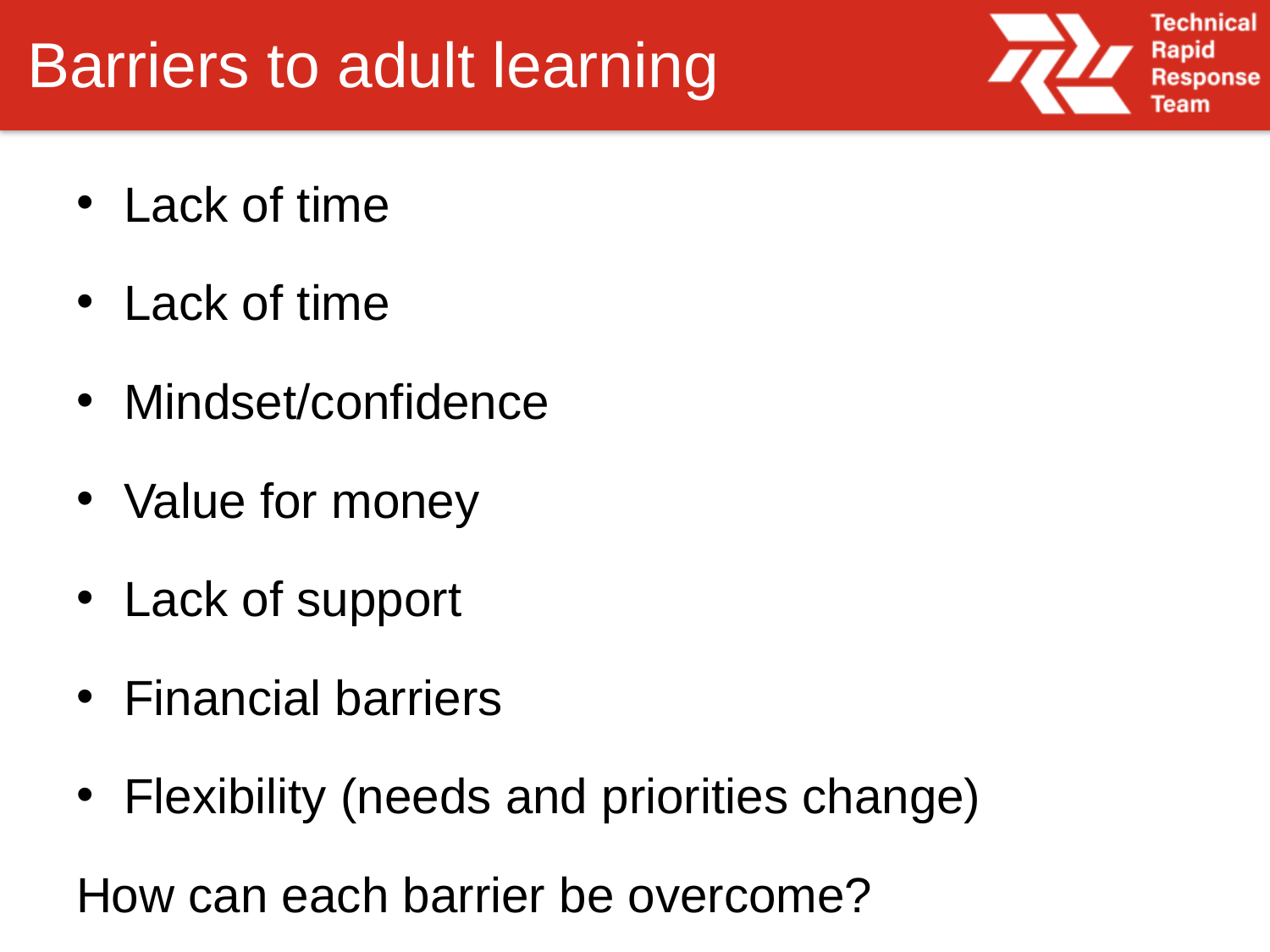

# Barriers to adult learning
Lack of time
Lack of time
Mindset/confidence
Value for money
Lack of support
Financial barriers
Flexibility (needs and priorities change)
How can each barrier be overcome?